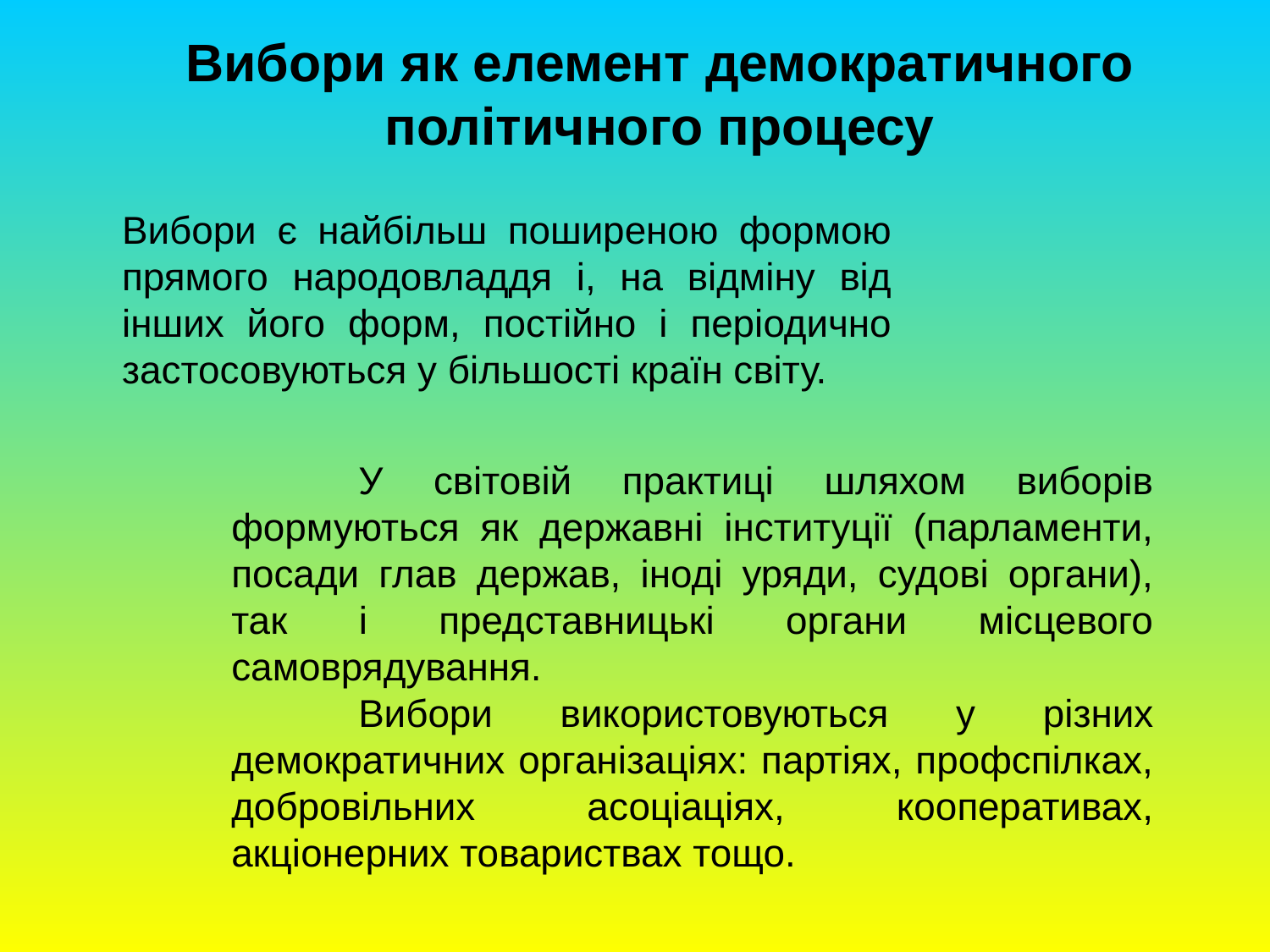

# Вибори як елемент демократичного політичного процесу

Вибори є найбільш поширеною формою прямого народовладдя і, на відміну від інших його форм, постійно і періодично застосовуються у більшості країн світу.
	У світовій практиці шляхом виборів формуються як державні інституції (парламенти, посади глав держав, іноді уряди, судові органи), так і представницькі органи місцевого самоврядування.
	Вибори використовуються у різних демократичних організаціях: партіях, профспілках, добровільних асоціаціях, кооперативах, акціонерних товариствах тощо.